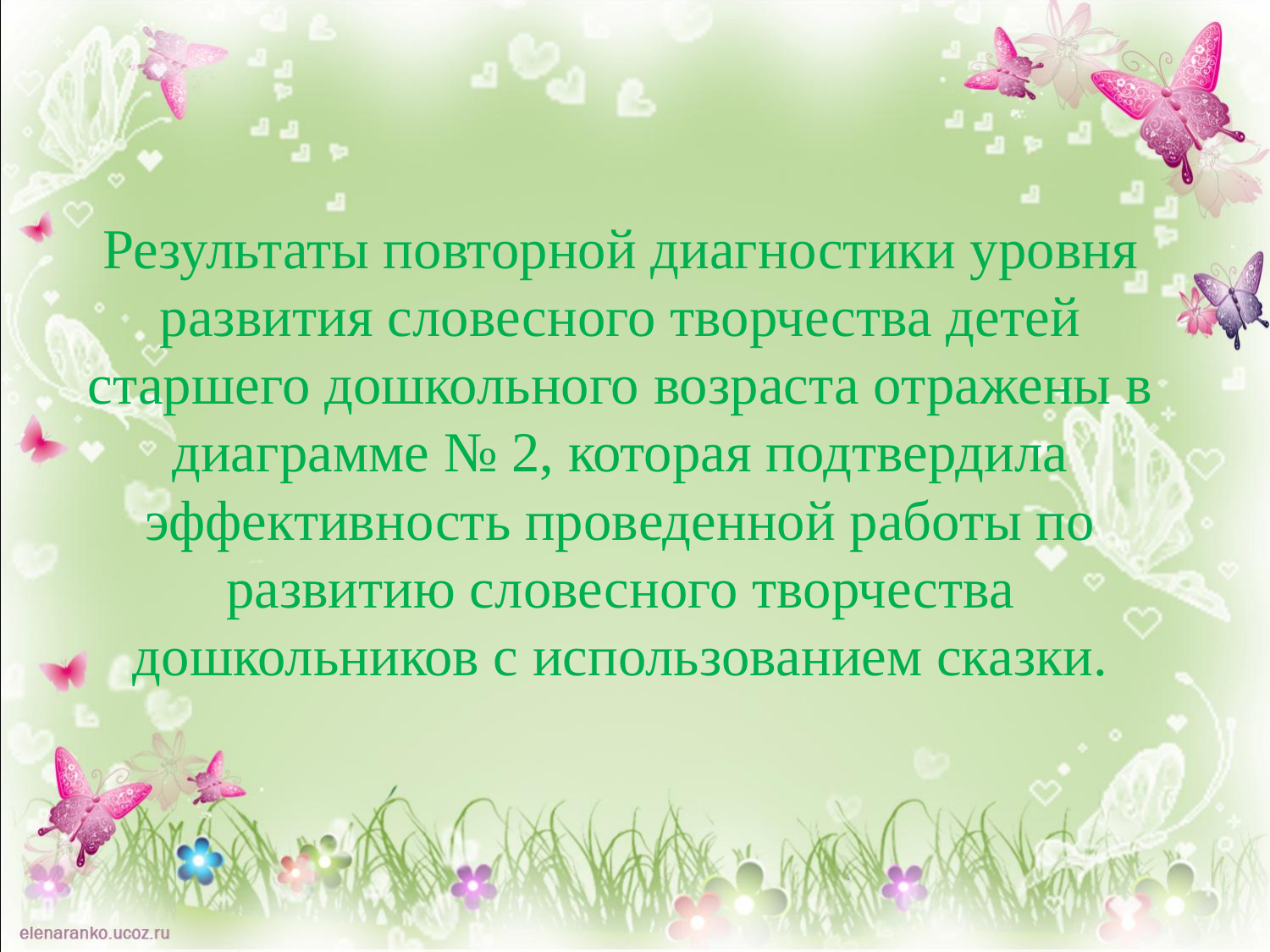

#
Результаты повторной диагностики уровня развития словесного творчества детей старшего дошкольного возраста отражены в диаграмме № 2, которая подтвердила эффективность проведенной работы по развитию словесного творчества дошкольников с использованием сказки.